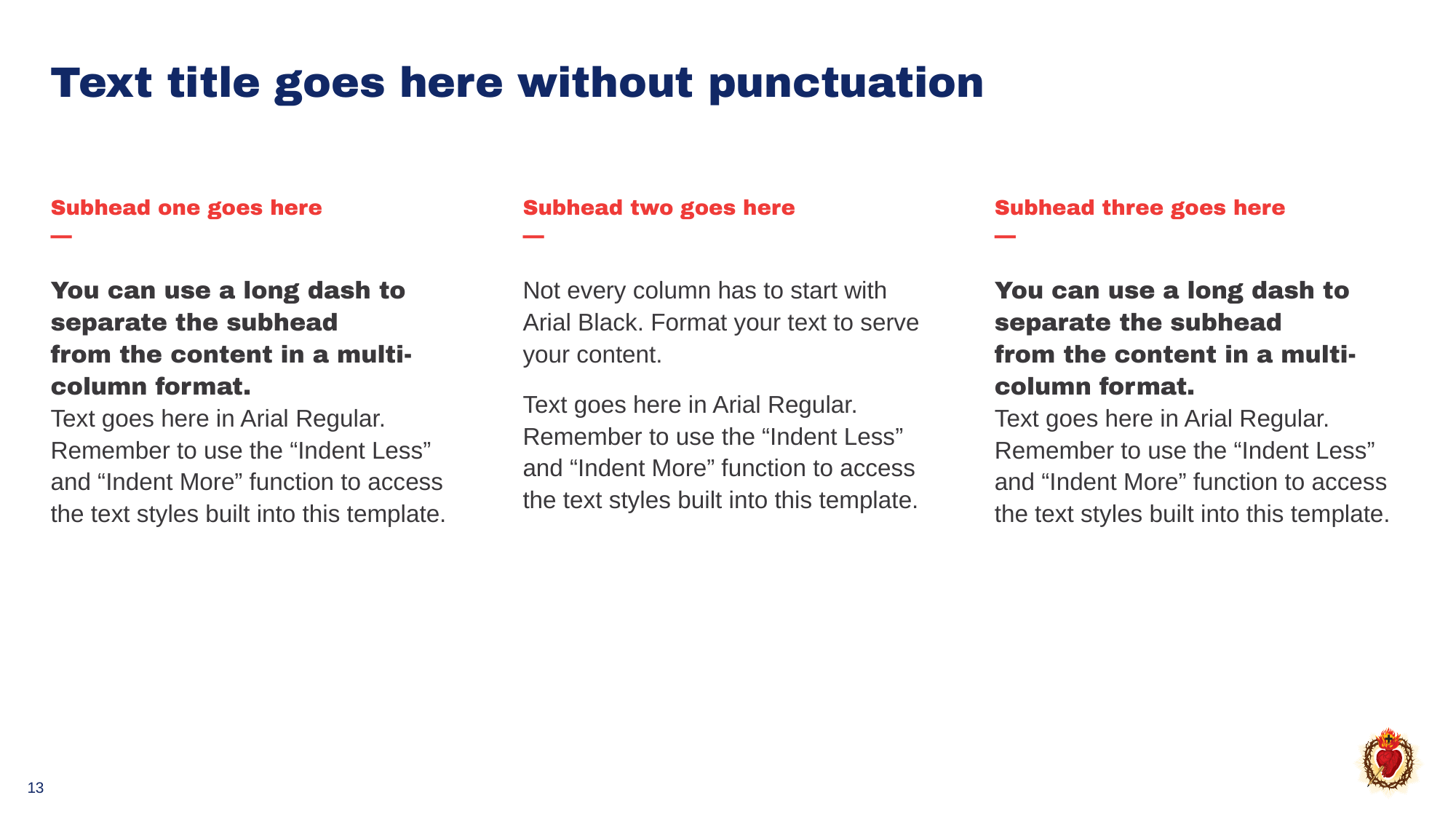

# Text title goes here without punctuation
Subhead one goes here
—
Subhead two goes here
—
Subhead three goes here
—
You can use a long dash to separate the subhead
from the content in a multi-column format.
Text goes here in Arial Regular. Remember to use the “Indent Less” and “Indent More” function to access the text styles built into this template.
Not every column has to start with Arial Black. Format your text to serve your content.
Text goes here in Arial Regular. Remember to use the “Indent Less” and “Indent More” function to access the text styles built into this template.

You can use a long dash to separate the subhead
from the content in a multi-column format.
Text goes here in Arial Regular. Remember to use the “Indent Less” and “Indent More” function to access the text styles built into this template.